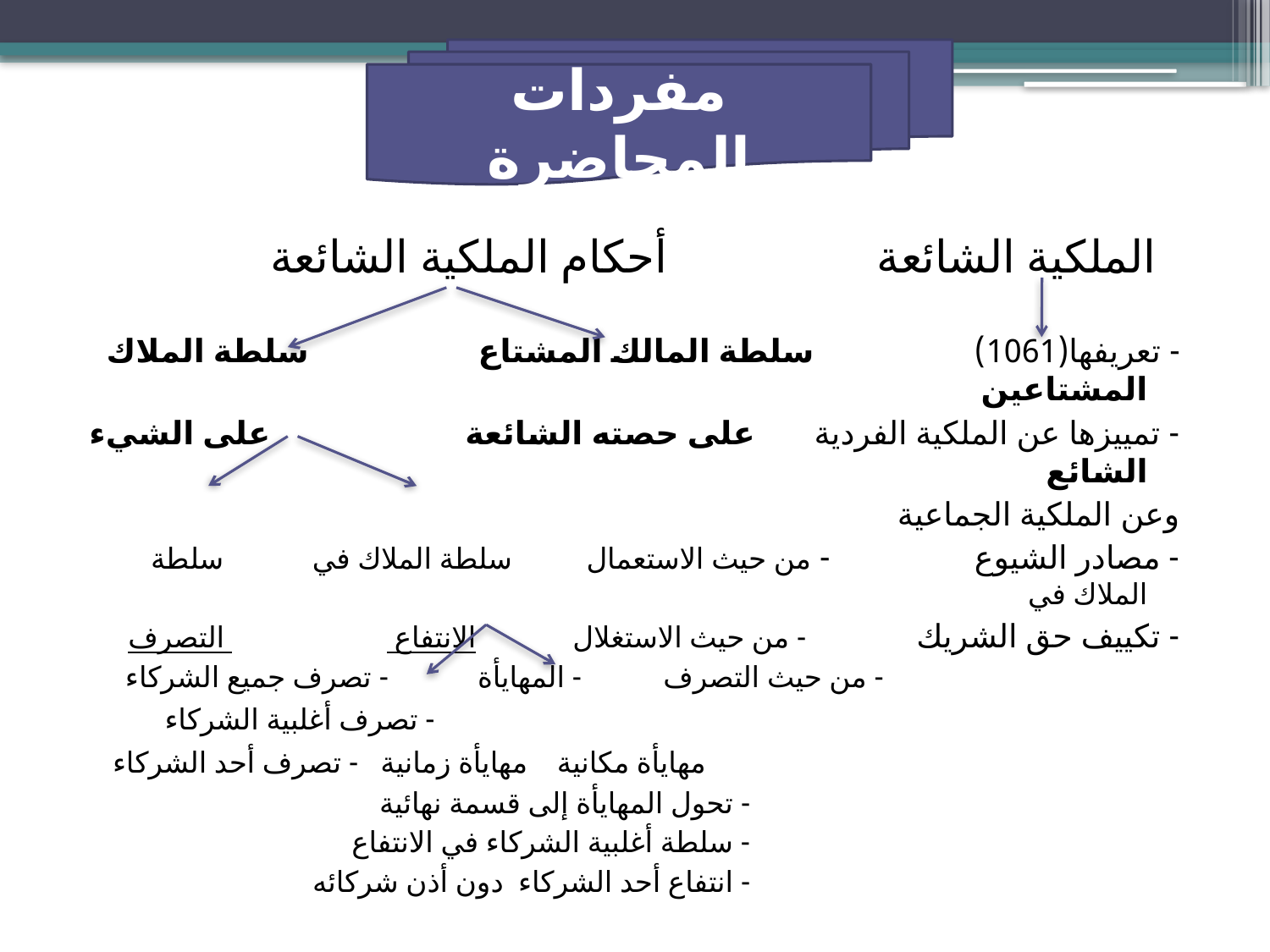

مفردات المحاضرة
#
  الملكية الشائعة                  أحكام الملكية الشائعة

- تعريفها(1061)                   سلطة المالك المشتاع                    سلطة الملاك المشتاعين
- تمييزها عن الملكية الفردية       على حصته الشائعة                       على الشيء الشائع
وعن الملكية الجماعية
- مصادر الشيوع                 - من حيث الاستعمال          سلطة الملاك في            سلطة الملاك في
- تكييف حق الشريك             - من حيث الاستغلال             الانتفاع                       التصرف
                                        - من حيث التصرف           - المهايأة            - تصرف جميع الشركاء
                                                                                        - تصرف أغلبية الشركاء
                                                        مهايأة مكانية    مهايأة زمانية   - تصرف أحد الشركاء
                                                          - تحول المهايأة إلى قسمة نهائية
                                                          - سلطة أغلبية الشركاء في الانتفاع
                                                          - انتفاع أحد الشركاء  دون أذن شركائه